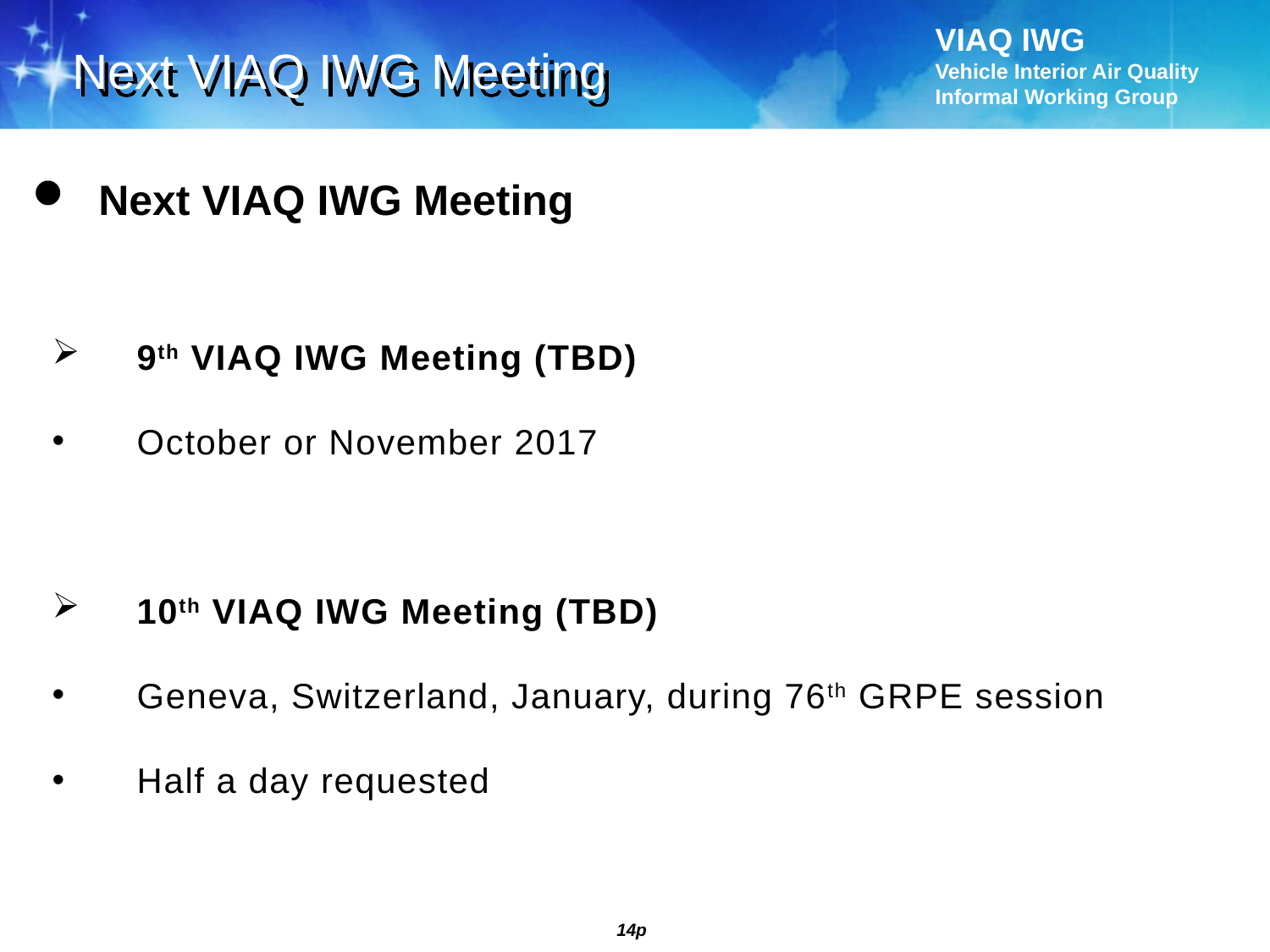

Next VIAQ IWG Meeting
  Next VIAQ IWG Meeting
9th VIAQ IWG Meeting (TBD)
October or November 2017

10th VIAQ IWG Meeting (TBD)
Geneva, Switzerland, January, during 76th GRPE session
Half a day requested